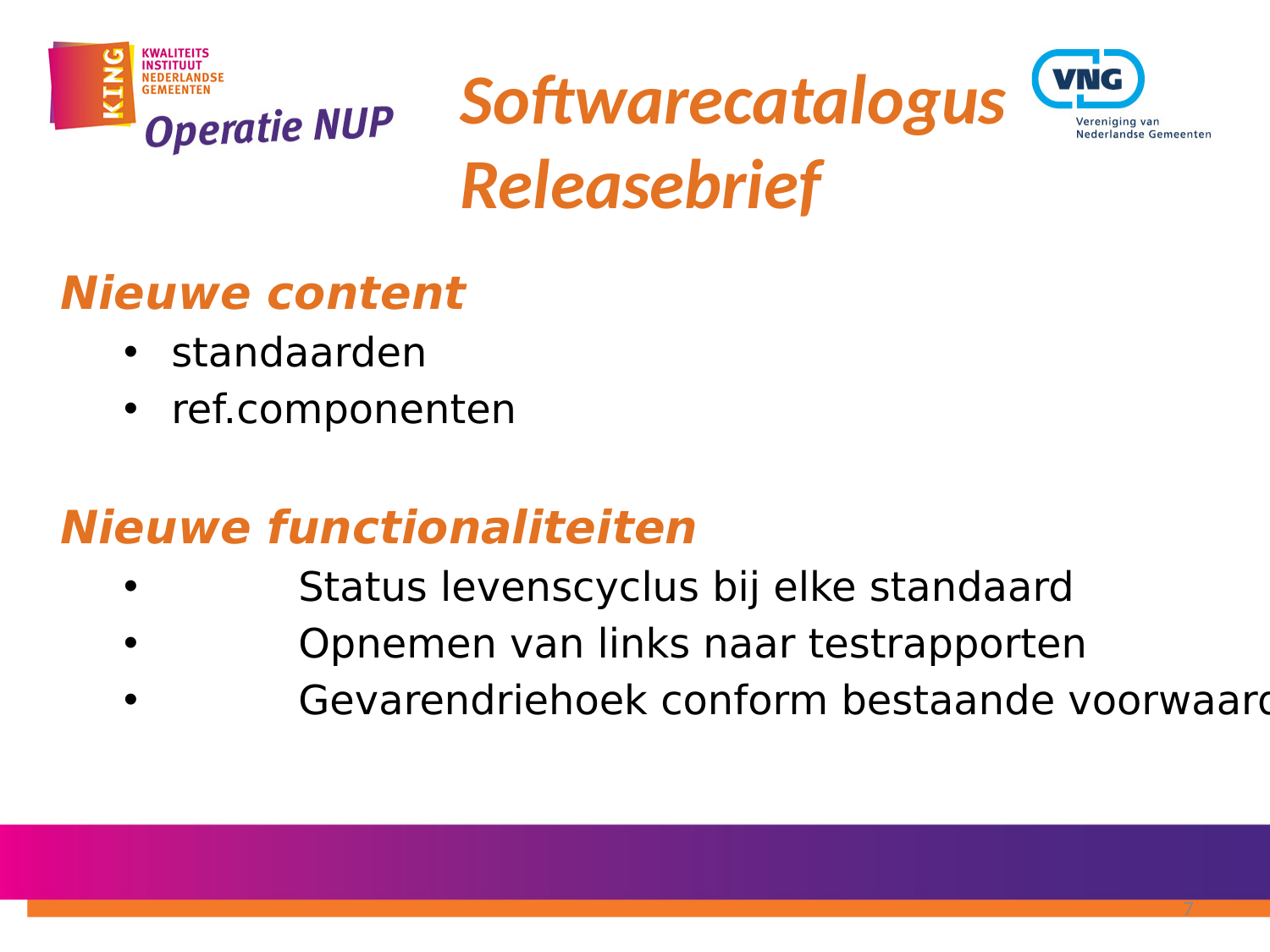

Softwarecatalogus
Releasebrief

Nieuwe content
standaarden
ref.componenten

Nieuwe functionaliteiten
	Status levenscyclus bij elke standaard
	Opnemen van links naar testrapporten
	Gevarendriehoek conform bestaande voorwaarden

7